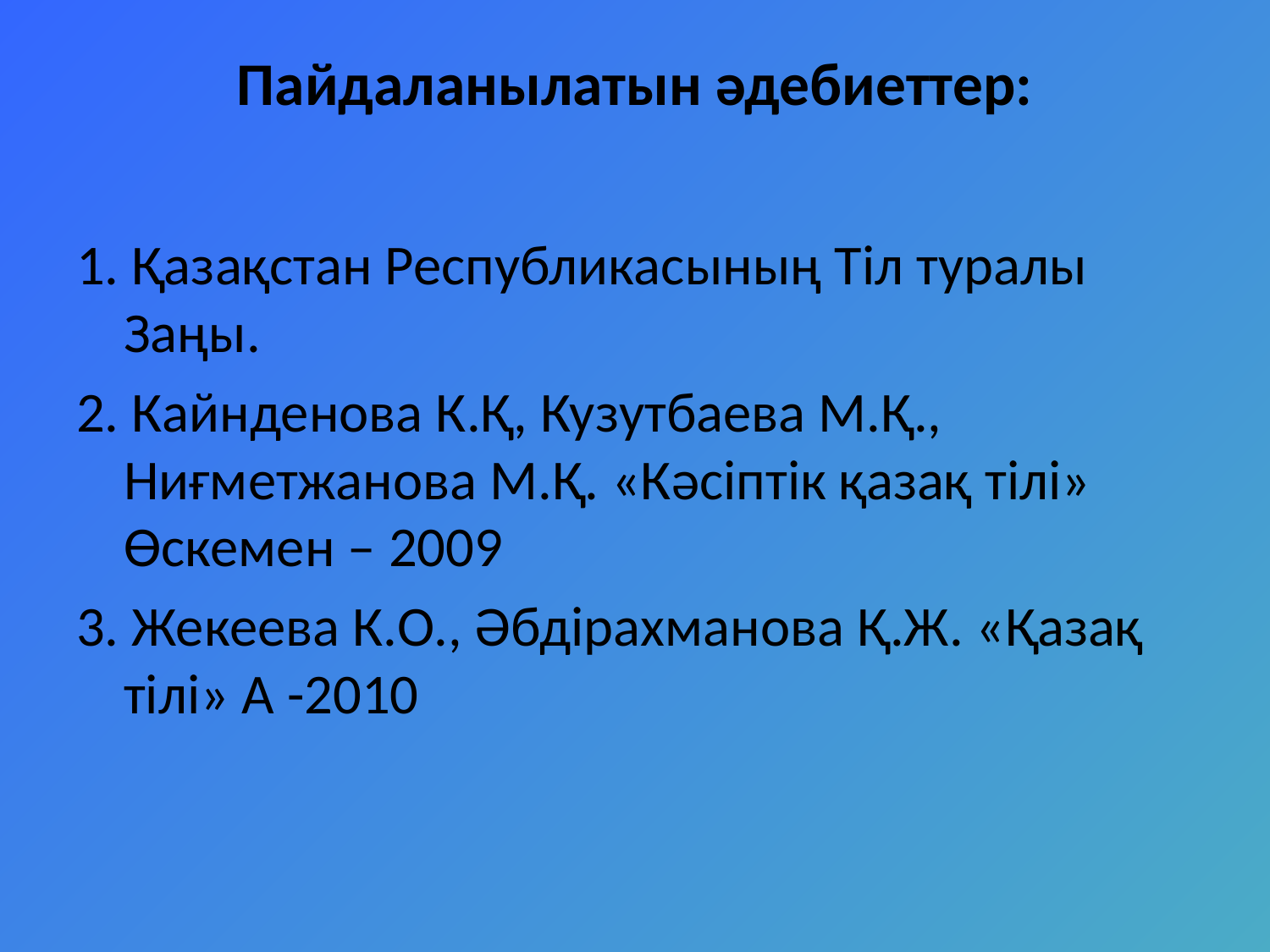

# Пайдаланылатын әдебиеттер:
1. Қазақстан Республикасының Тіл туралы Заңы.
2. Кайнденова К.Қ, Кузутбаева М.Қ., Ниғметжанова М.Қ. «Кәсіптік қазақ тілі» Өскемен – 2009
3. Жекеева К.О., Әбдірахманова Қ.Ж. «Қазақ тілі» А -2010